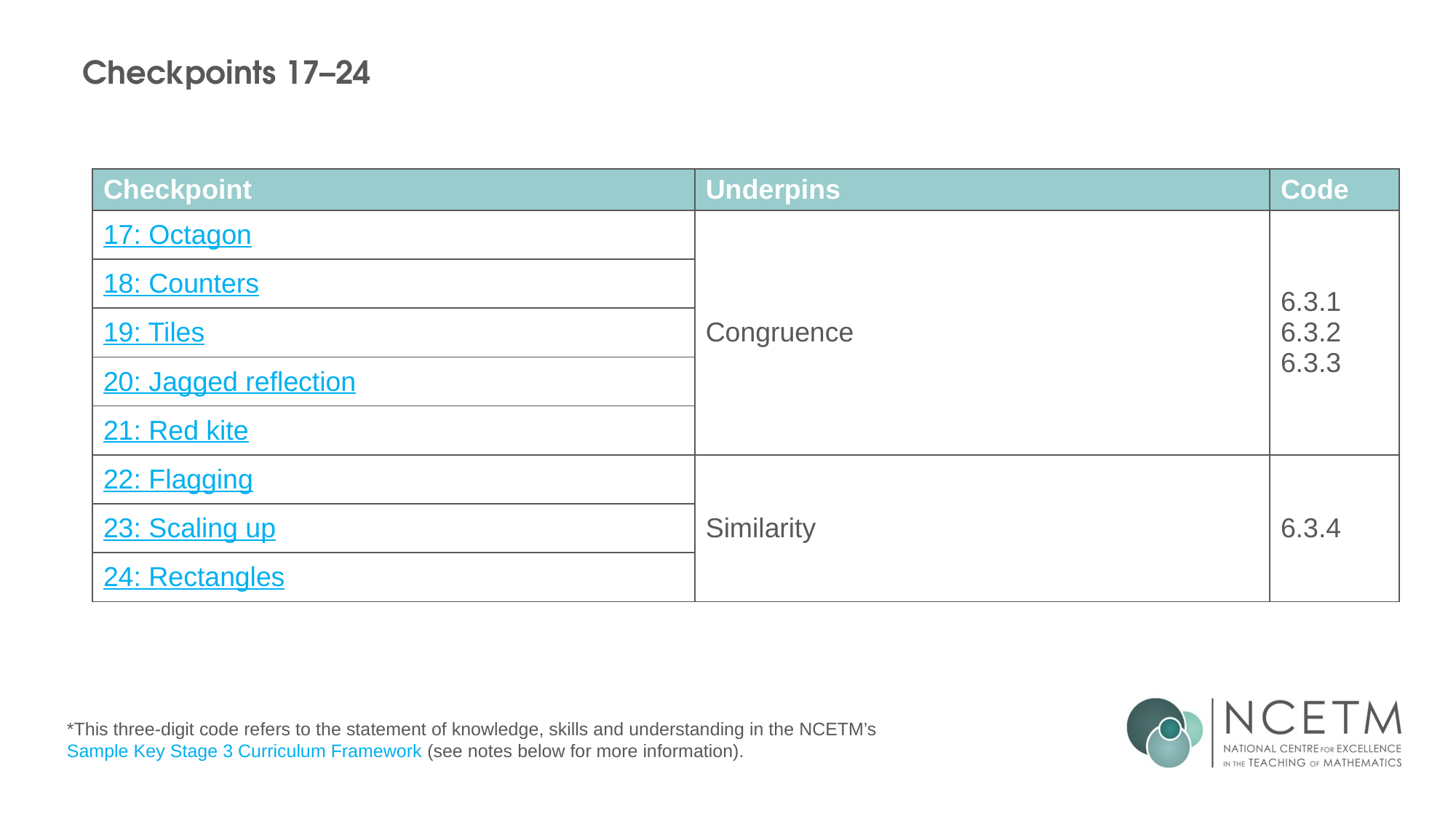

# Checkpoints 17–24
| Checkpoint | Underpins | Code |
| --- | --- | --- |
| 17: Octagon | Congruence | 6.3.1 6.3.2 6.3.3 |
| 18: Counters |  |  |
| 19: Tiles |  |  |
| 20: Jagged reflection |  |  |
| 21: Red kite | Congruence |  |
| 22: Flagging | Similarity | 6.3.4 |
| 23: Scaling up |  |  |
| 24: Rectangles |  |  |
*This three-digit code refers to the statement of knowledge, skills and understanding in the NCETM’s Sample Key Stage 3 Curriculum Framework (see notes below for more information).